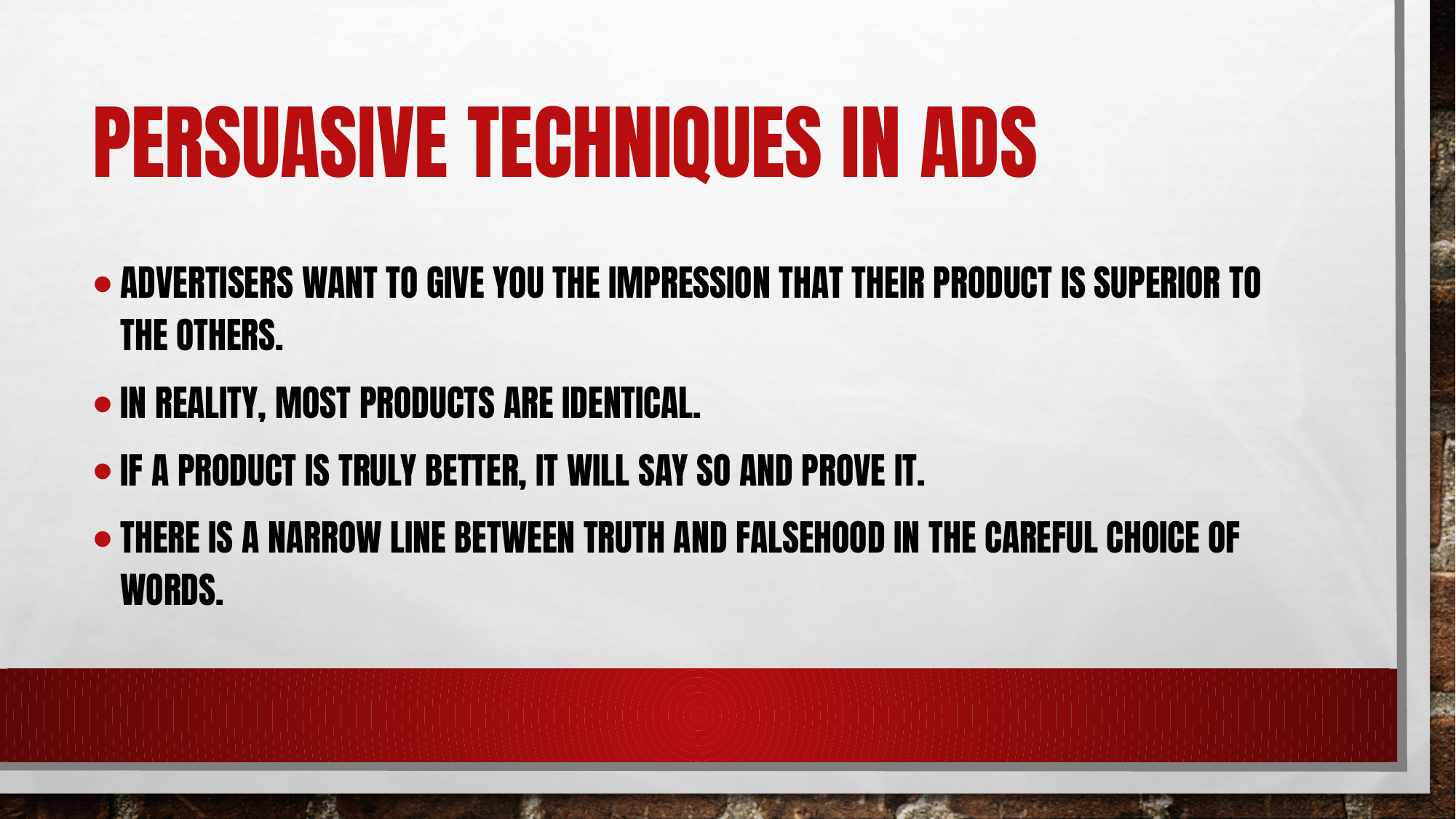

# Persuasive techniques in ads
Advertisers want to give you the impression that their product is superior to the others.
In reality, most products are identical.
If a product is truly better, it will say so and prove it.
There is a narrow line between truth and falsehood in the careful choice of words.